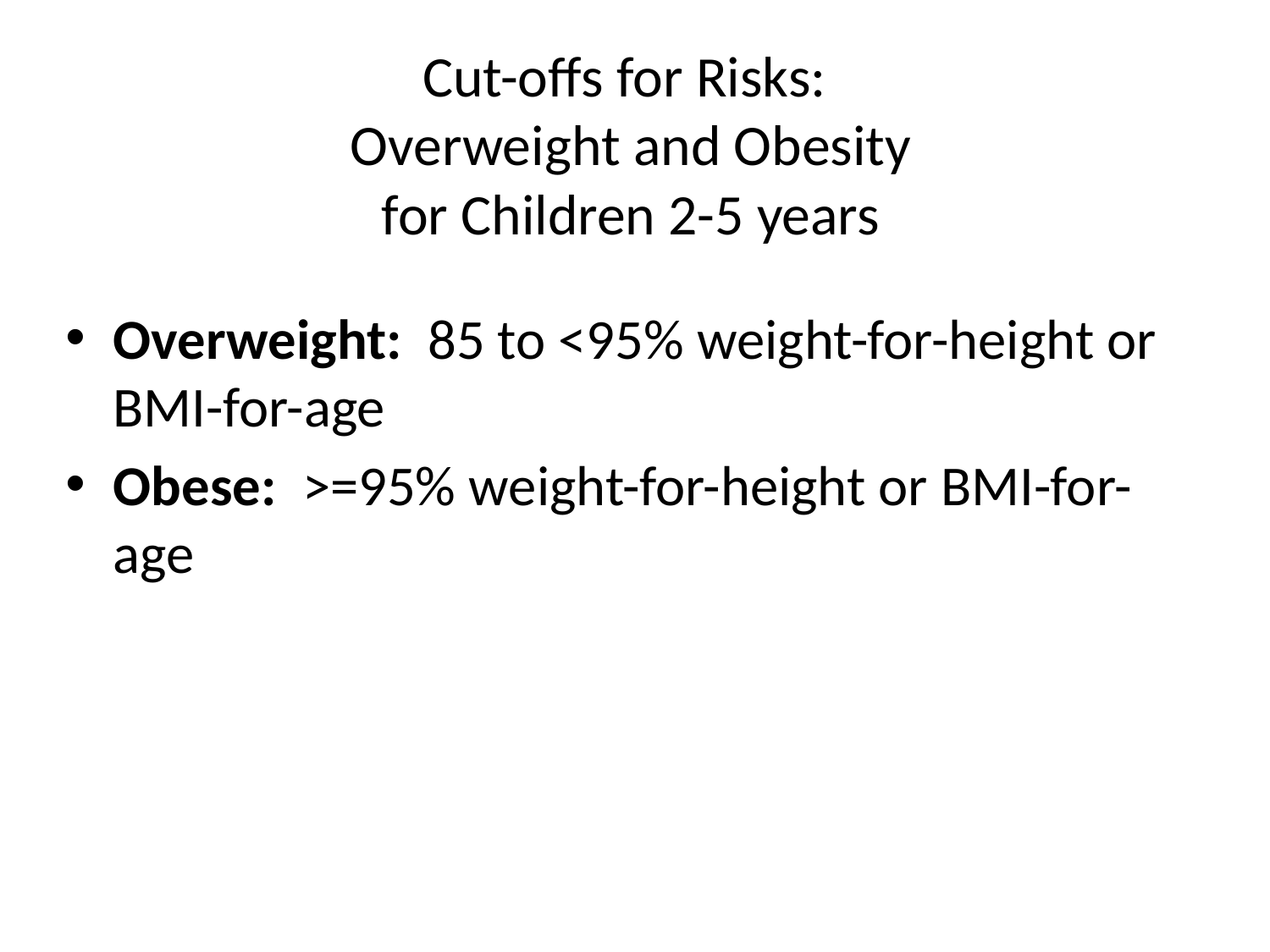

# Cut-offs for Risks: Overweight and Obesity for Children 2-5 years
Overweight:  85 to <95% weight-for-height or BMI-for-age
Obese:  >=95% weight-for-height or BMI-for-age